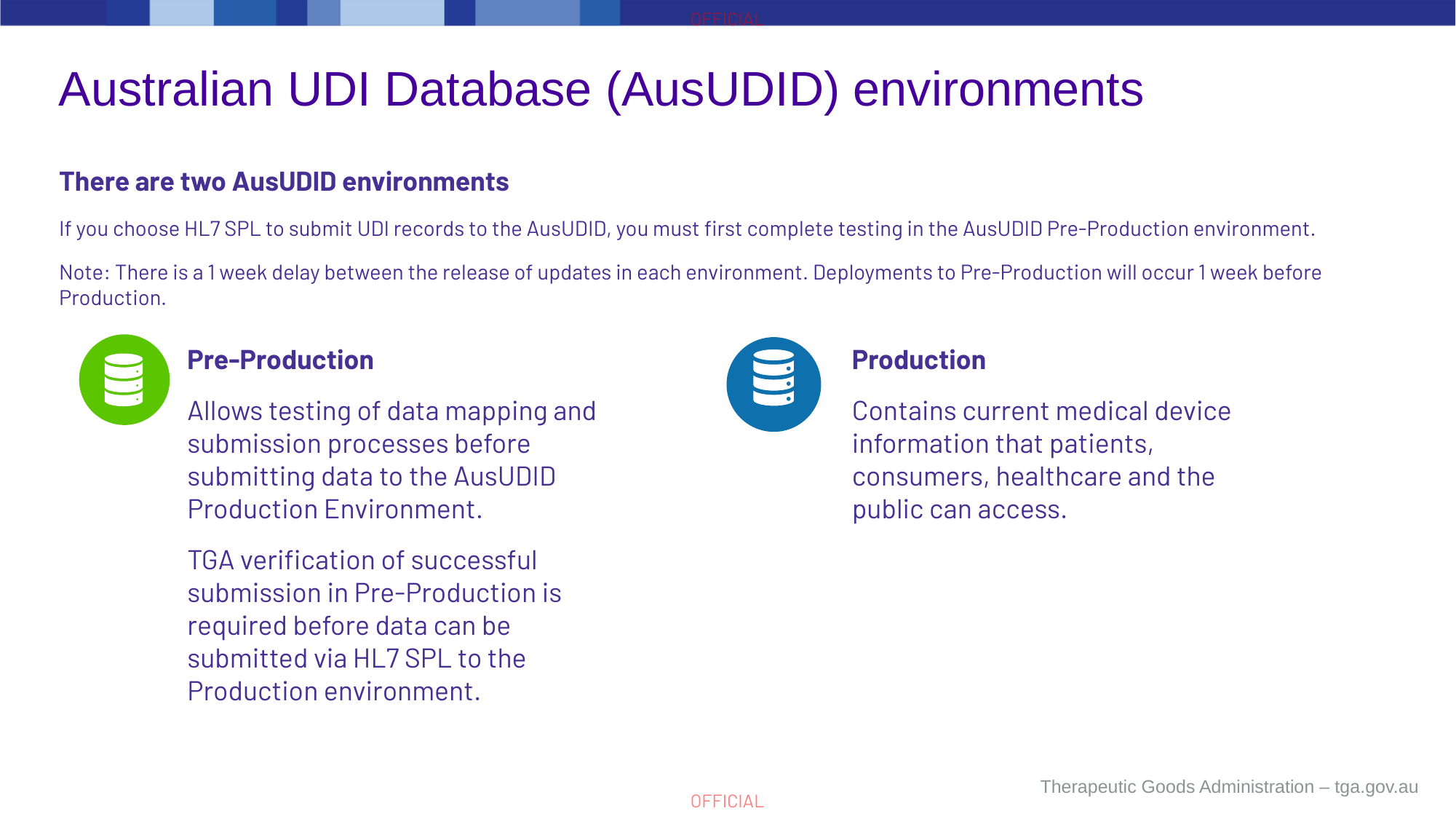

Australian UDI Database (AusUDID) environments
There are two AusUDID environments
If you choose HL7 SPL to submit UDI records to the AusUDID, you must first complete testing in the AusUDID Pre-Production environment.
Note: There is a 1 week delay between the release of updates in each environment. Deployments to Pre-Production will occur 1 week before Production.

Pre-Production
Allows testing of data mapping and submission processes before submitting data to the AusUDID Production Environment.
TGA verification of successful submission in Pre-Production is required before data can be submitted via HL7 SPL to the Production environment.

Production
Contains current medical device information that patients, consumers, healthcare and the public can access.

Therapeutic Goods Administration – tga.gov.au